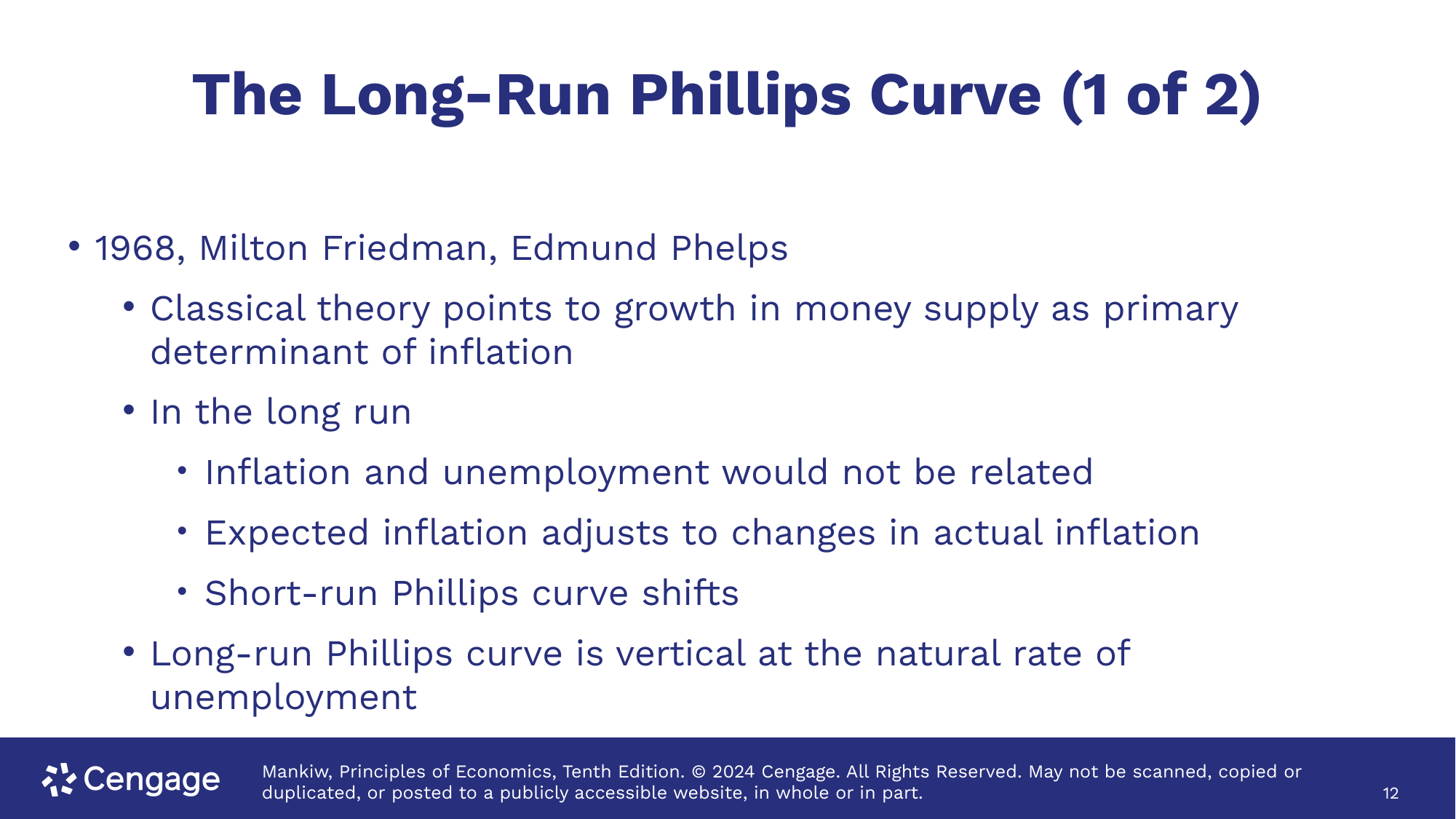

# The Long-Run Phillips Curve (1 of 2)
1968, Milton Friedman, Edmund Phelps
Classical theory points to growth in money supply as primary determinant of inflation
In the long run
Inflation and unemployment would not be related
Expected inflation adjusts to changes in actual inflation
Short-run Phillips curve shifts
Long-run Phillips curve is vertical at the natural rate of unemployment